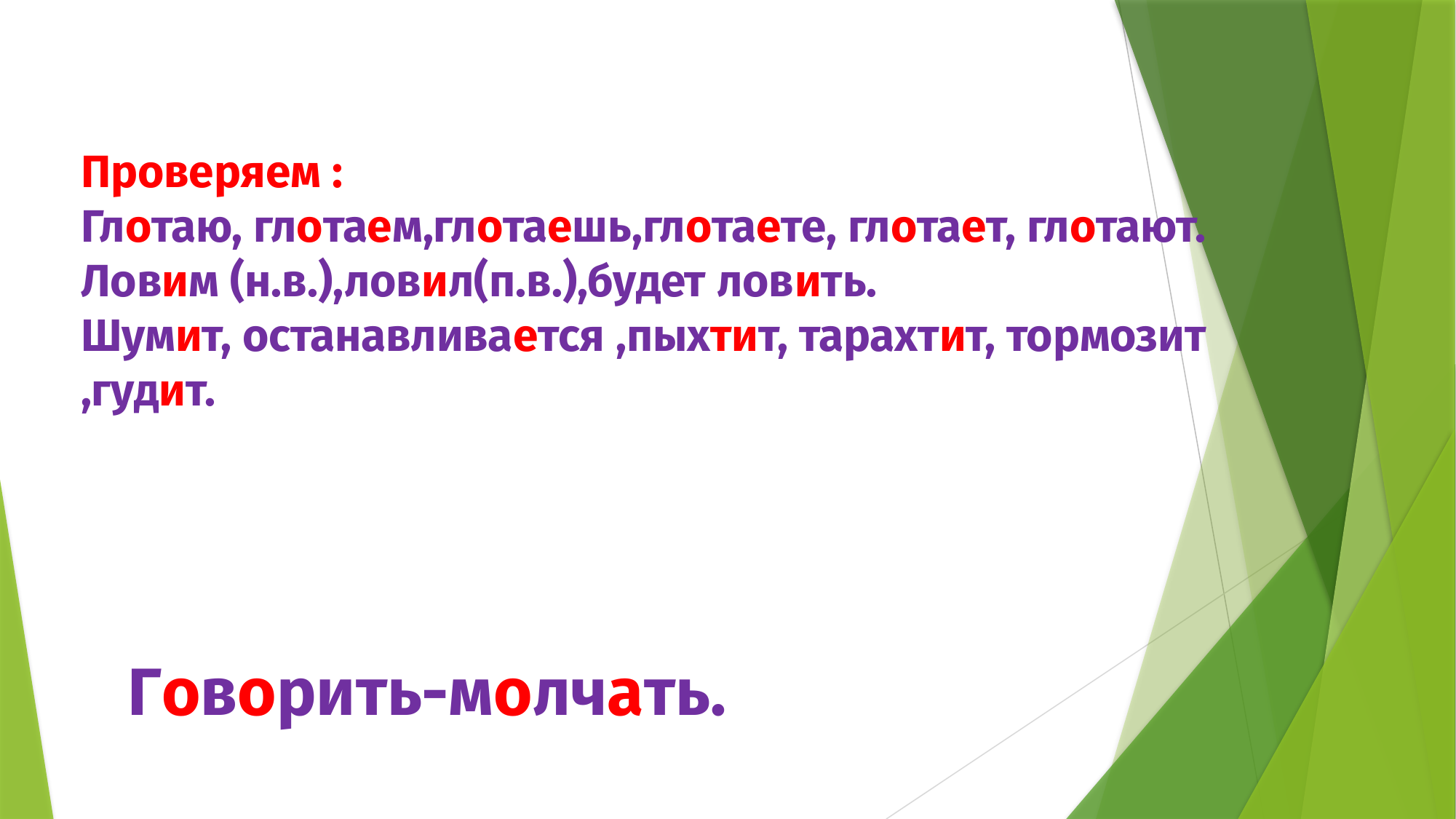

# Проверяем : Глотаю, глотаем,глотаешь,глотаете, глотает, глотают. Ловим (н.в.),ловил(п.в.),будет ловить. Шумит, останавливается ,пыхтит, тарахтит, тормозит ,гудит.
Говорить-молчать.